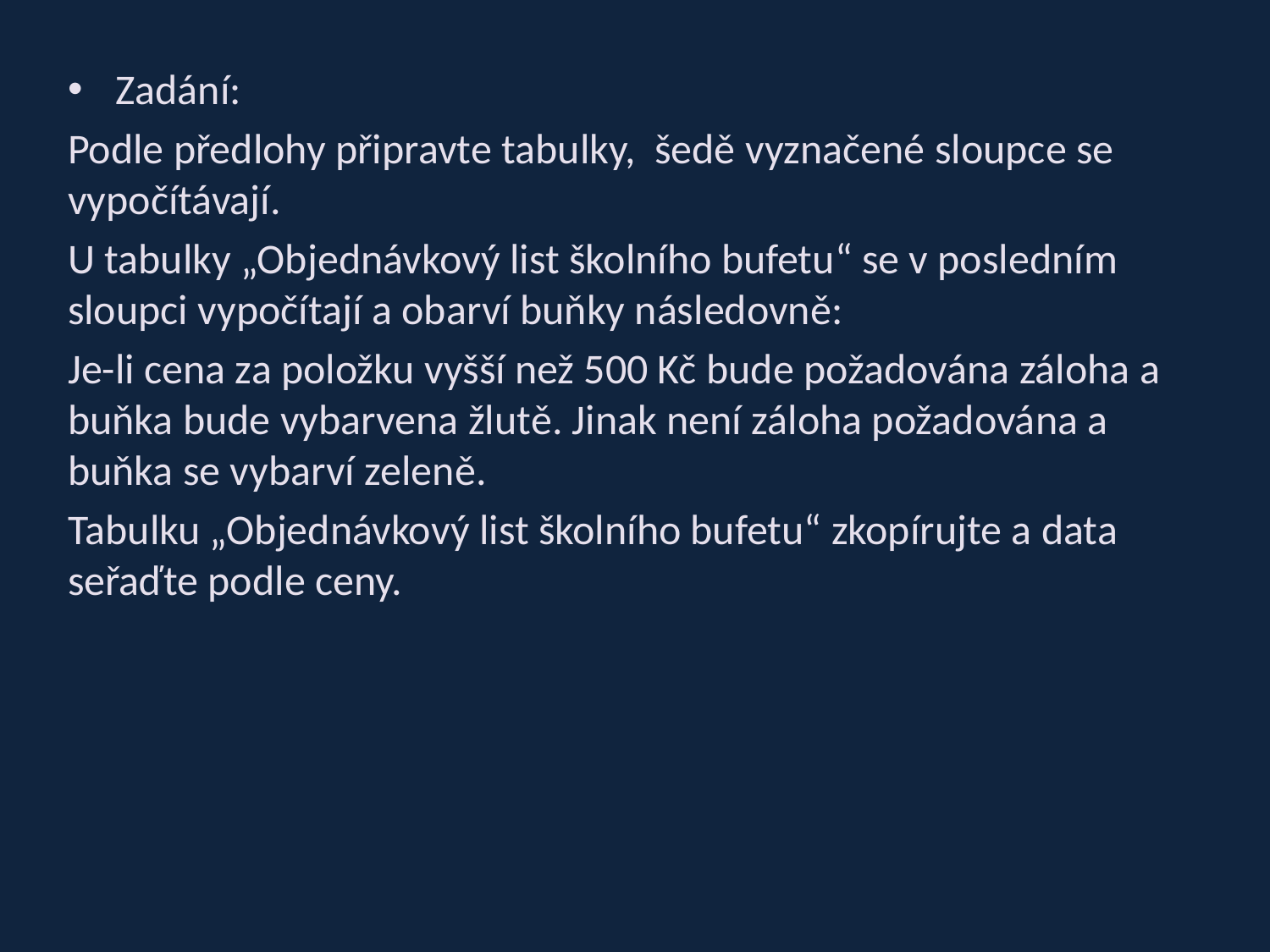

Zadání:
Podle předlohy připravte tabulky,  šedě vyznačené sloupce se vypočítávají.
U tabulky „Objednávkový list školního bufetu“ se v posledním sloupci vypočítají a obarví buňky následovně:
Je-li cena za položku vyšší než 500 Kč bude požadována záloha a buňka bude vybarvena žlutě. Jinak není záloha požadována a buňka se vybarví zeleně.
Tabulku „Objednávkový list školního bufetu“ zkopírujte a data seřaďte podle ceny.